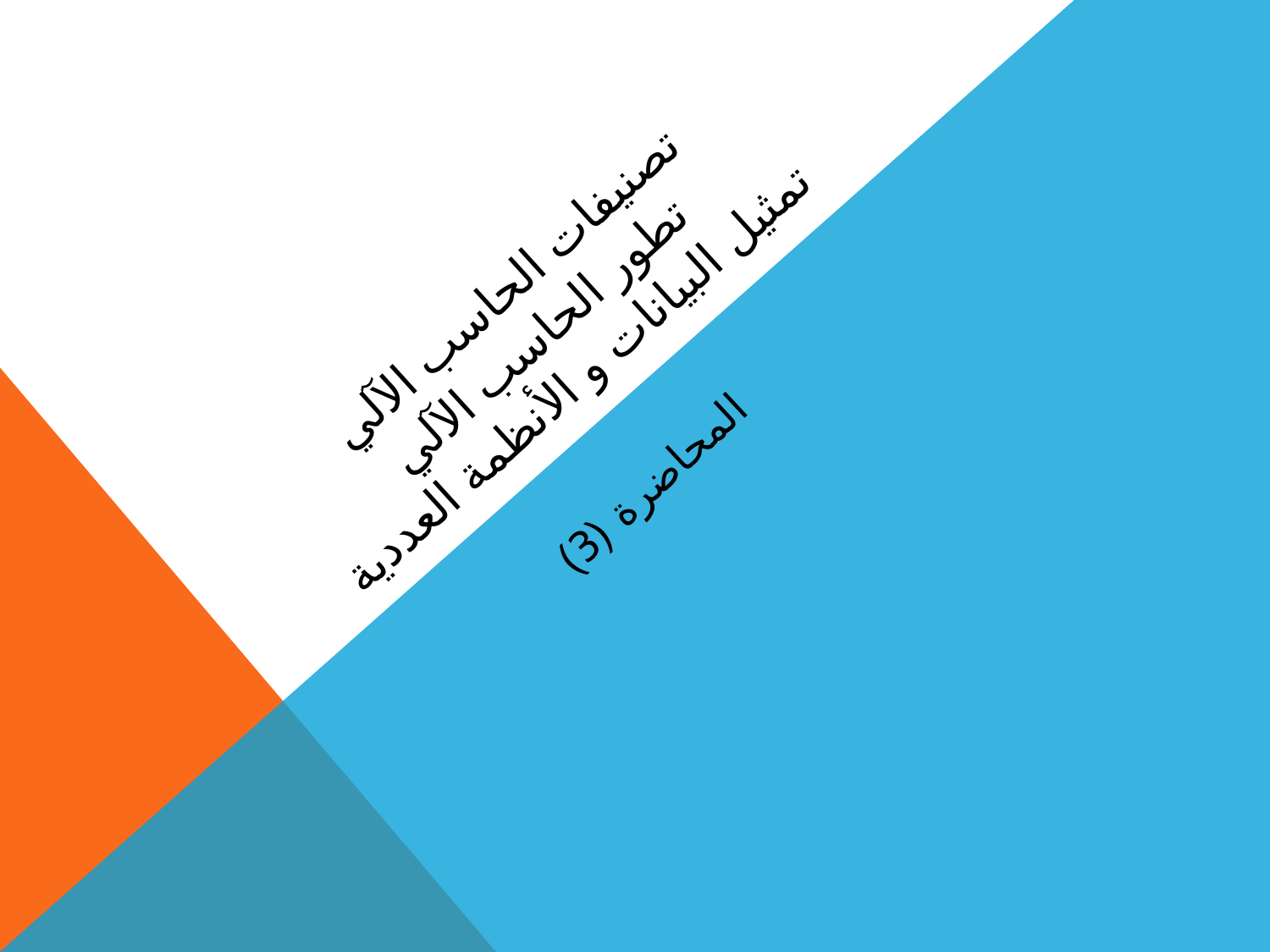

# تصنيفات الحاسب الآلي تطور الحاسب الآلي تمثيل البيانات و الأنظمة العددية
المحاضرة (3)